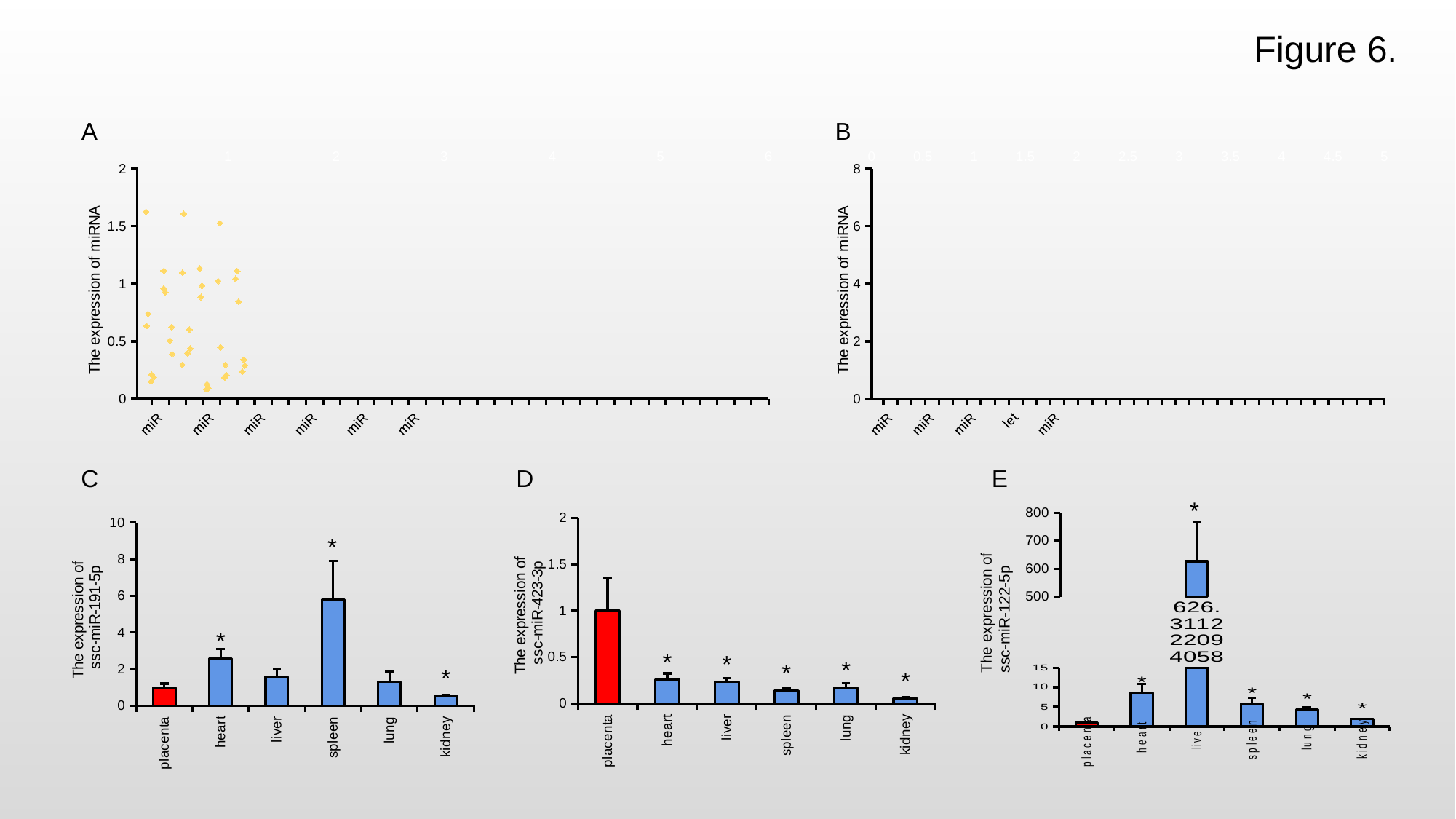

Figure 6.
A
B

### Chart

| Category |  |  |
|---|---|---|
| miR-191-5p | 1.0 | 0.635168561110381 |
|  | 0.182959754506666 | 0.738986730953583 |
|  | None | 1.62584470793604 |
| miR-423-3p | 1.0 | 0.188210455353803 |
|  | 0.507429896817142 | 0.150091967913537 |
|  | None | 0.21057684025266 |
| miR-19b-3p | 1.0 | 0.959740905010361 |
|  | 0.4791669040951 | 0.926998627771416 |
|  | None | 1.11326046721822 |
| miR-125a-5p | 1.0 | 0.507429896817142 |
|  | 0.100999807537829 | 0.625016506663767 |
|  | None | 0.389843286970516 |
| miR-10b-5p | 1.0 | 1.09622891565417 |
|  | 0.229172239614572 | 0.295522579516132 |
|  | None | 1.60824850482969 |
| miR-150-5p | 1.0 | 0.602297883698161 |
|  | 0.289615676302825 | 0.437558887222113 |

### Chart

| Category |  |  |
|---|---|---|
| miR-122-5p | 1.0 | 1.13471663984034 |
|  | 1.75276021126892 | 0.946998020777492 |
|  | None | 0.91828533938217 |
| miR-202-5p | 1.0 | 1.79937861004894 |
|  | 1.12624429589164 | 2.07917100511755 |
|  | None | 1.37973101864027 |
| miR-30e-5p | 1.0 | 0.566170578930033 |
|  | 4.19963944492231 | 1.58042074268385 |
|  | None | 0.853408678386119 |
| let-7a-5p | 1.0 | 1.31522414237335 |
|  | 4.36172290378161 | 1.48947993257539 |
|  | None | 0.57402881272617 |
| miR-192-5p | 1.0 | 1.03906746828808 |
|  | 2.98576454582835 | 0.868314351338934 |
C
D
E

### Chart

| Category | ssc-miR-423-3p |
|---|---|
| placenta | 1.0 |
| heart | 0.253724573505689 |
| liver | 0.234557736313646 |
| spleen | 0.138658936488735 |
| lung | 0.169507291203668 |
| kidney | 0.054777868135628 |

### Chart

| Category | ssc-miR-191-5p |
|---|---|
| placenta | 1.0 |
| heart | 2.57186496036626 |
| liver | 1.56666707579812 |
| spleen | 5.78119528654605 |
| lung | 1.28702967360458 |
| kidney | 0.548411407151506 |

### Chart

| Category | ssc-miR-122-5p |
|---|---|
| placenta | 1.0 |
| heart | 8.62256473486759 |
| liver | 626.311222094058 |
| spleen | 5.770303201533 |
| lung | 4.30369180325981 |
| kidney | 1.88799405433447 |

### Chart

| Category | ssc-miR-122-5p |
|---|---|
| placenta | 1.0 |
| heart | 8.62256473486759 |
| liver | 626.311222094058 |
| spleen | 5.770303201533 |
| lung | 4.30369180325981 |
| kidney | 1.88799405433447 |
The expression of
ssc-miR-122-5p